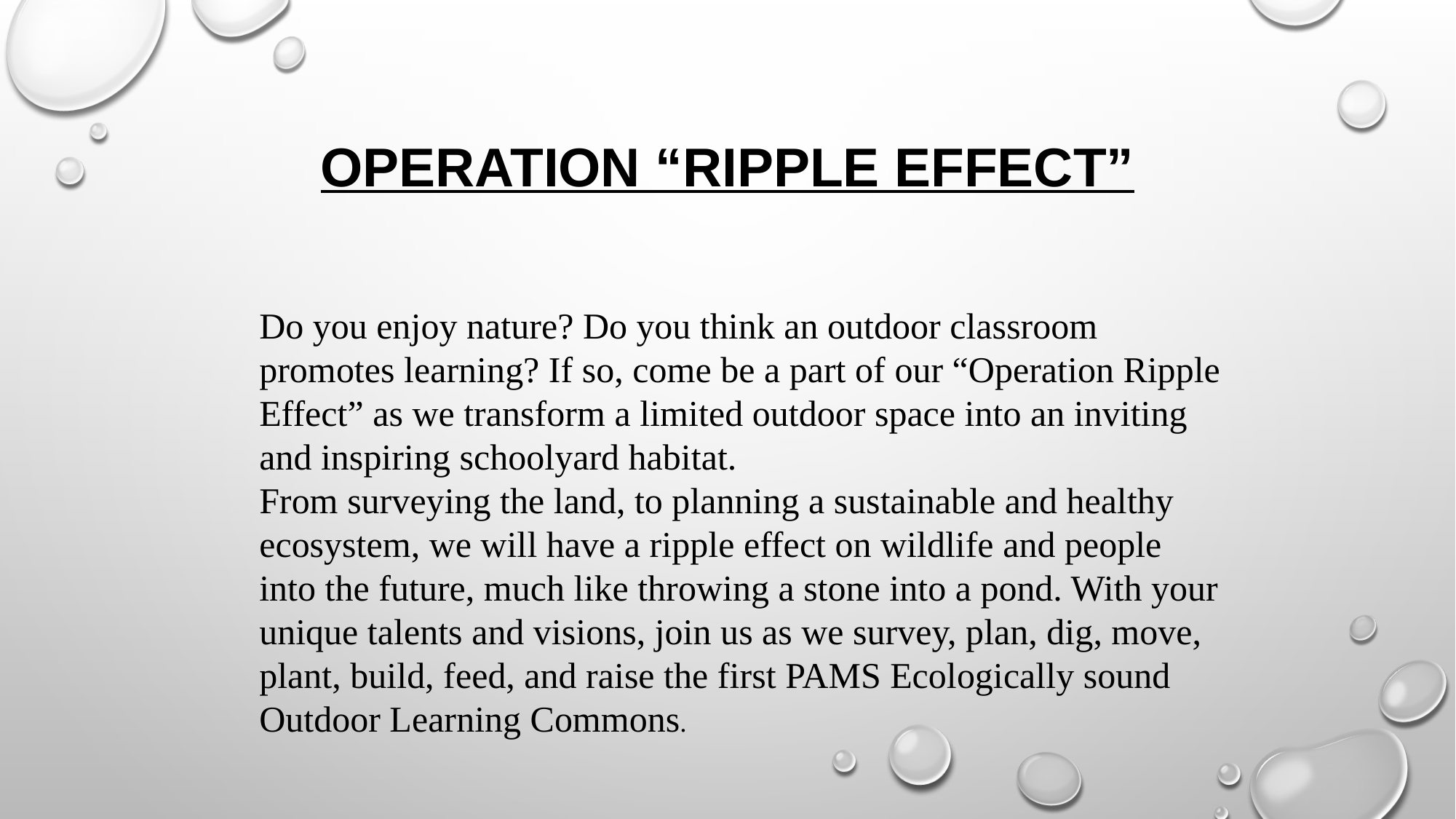

# OPERATION “RIPPLE EFFECT”
Do you enjoy nature? Do you think an outdoor classroom promotes learning? If so, come be a part of our “Operation Ripple Effect” as we transform a limited outdoor space into an inviting and inspiring schoolyard habitat.
From surveying the land, to planning a sustainable and healthy ecosystem, we will have a ripple effect on wildlife and people into the future, much like throwing a stone into a pond. With your unique talents and visions, join us as we survey, plan, dig, move, plant, build, feed, and raise the first PAMS Ecologically sound Outdoor Learning Commons.